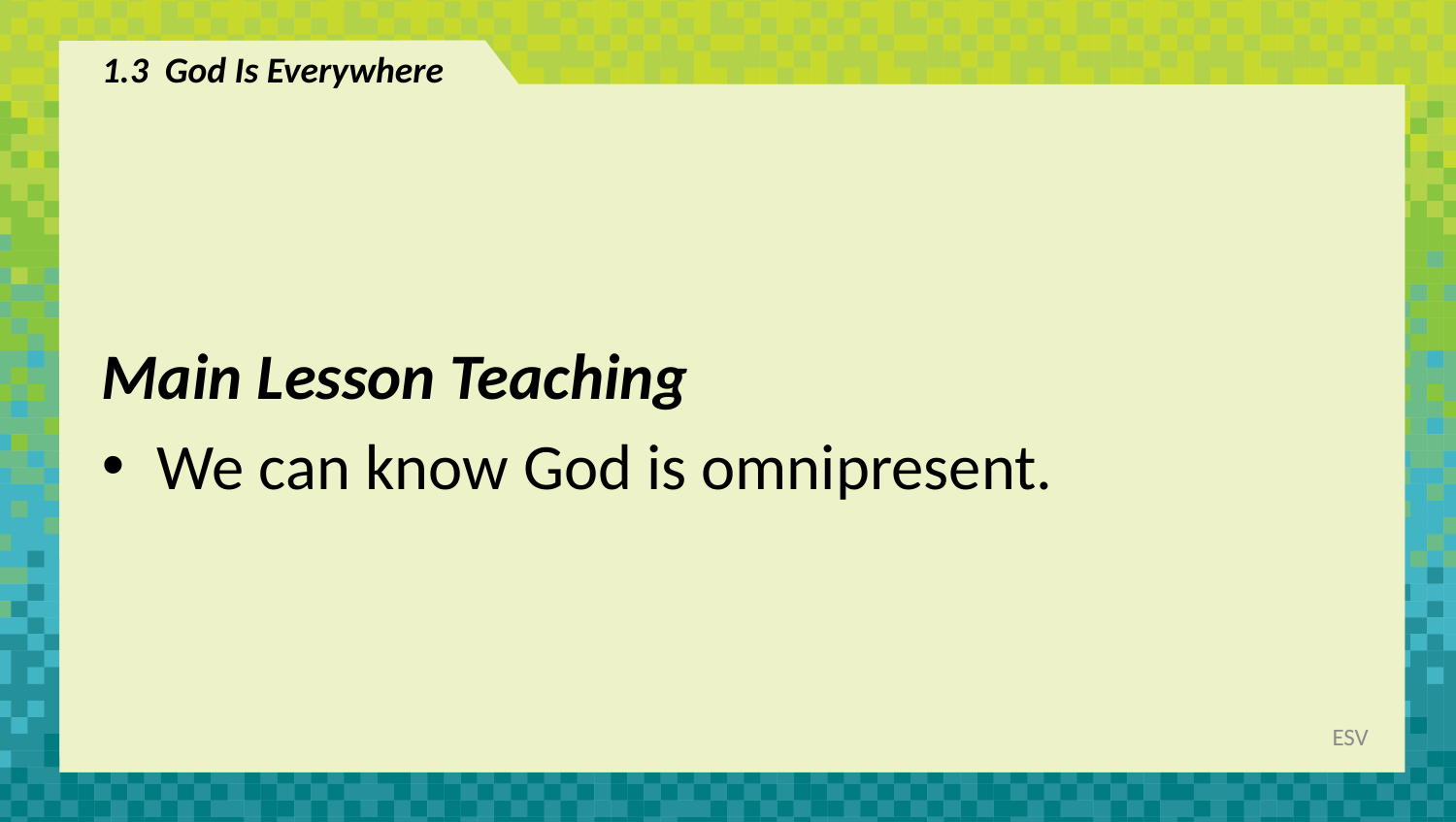

# 1.3  God Is Everywhere
Main Lesson Teaching
We can know God is omnipresent.
ESV